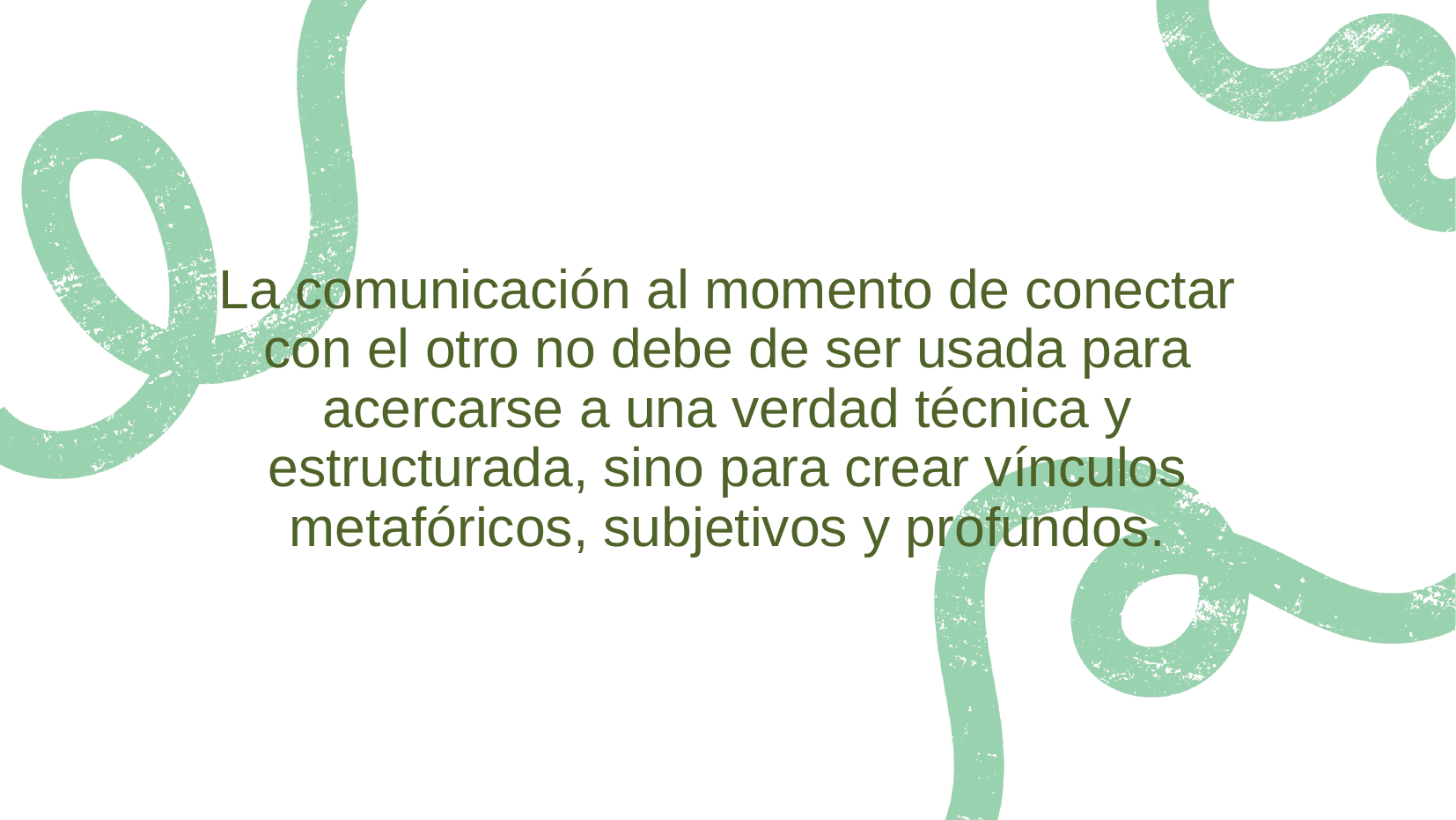

La comunicación al momento de conectar con el otro no debe de ser usada para acercarse a una verdad técnica y estructurada, sino para crear vínculos metafóricos, subjetivos y profundos.